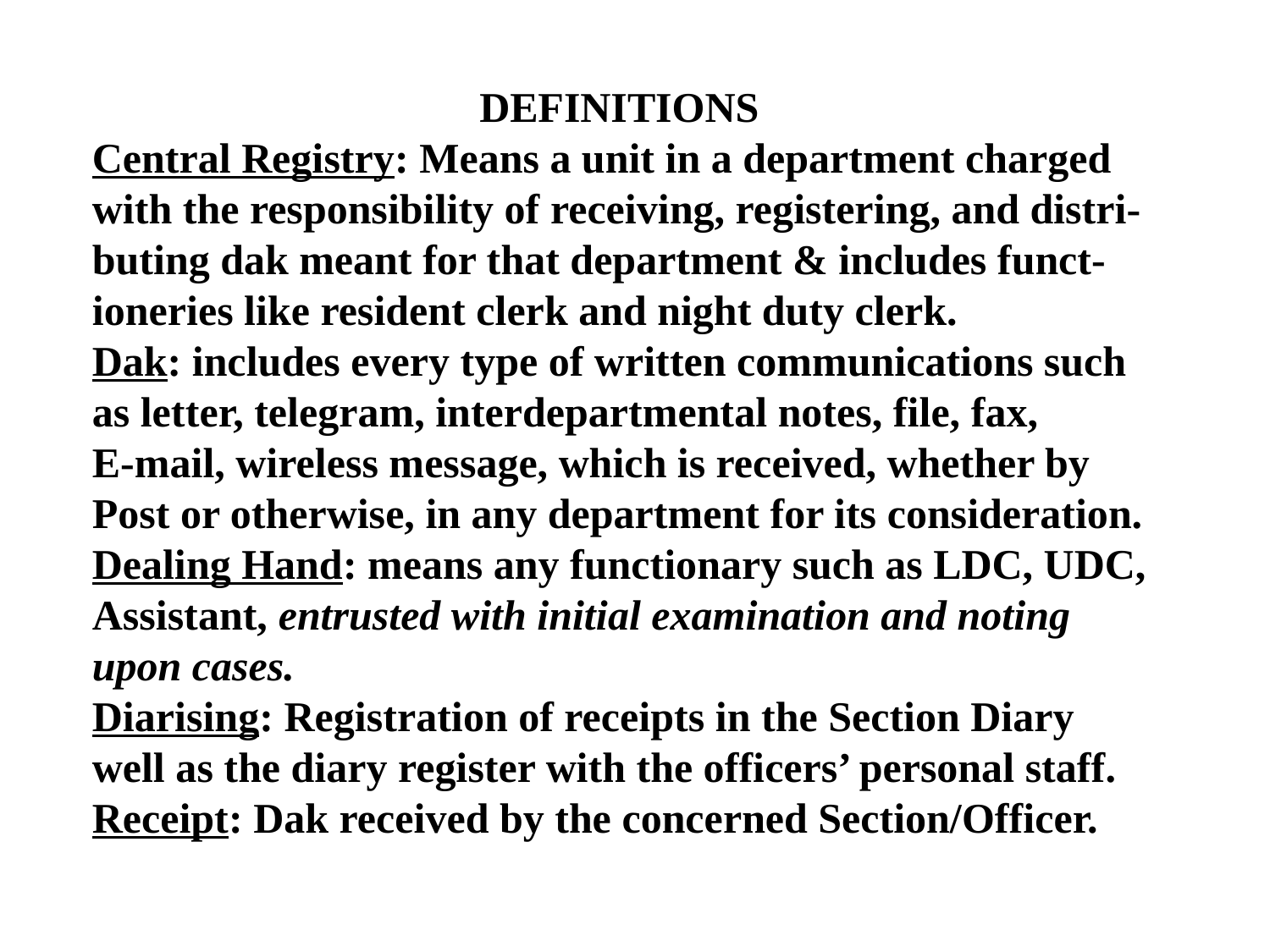

DEFINITIONS
Central Registry: Means a unit in a department charged
with the responsibility of receiving, registering, and distri-
buting dak meant for that department & includes funct-
ioneries like resident clerk and night duty clerk.
Dak: includes every type of written communications such
as letter, telegram, interdepartmental notes, file, fax,
E-mail, wireless message, which is received, whether by
Post or otherwise, in any department for its consideration.
Dealing Hand: means any functionary such as LDC, UDC,
Assistant, entrusted with initial examination and noting
upon cases.
Diarising: Registration of receipts in the Section Diary
well as the diary register with the officers’ personal staff.
Receipt: Dak received by the concerned Section/Officer.